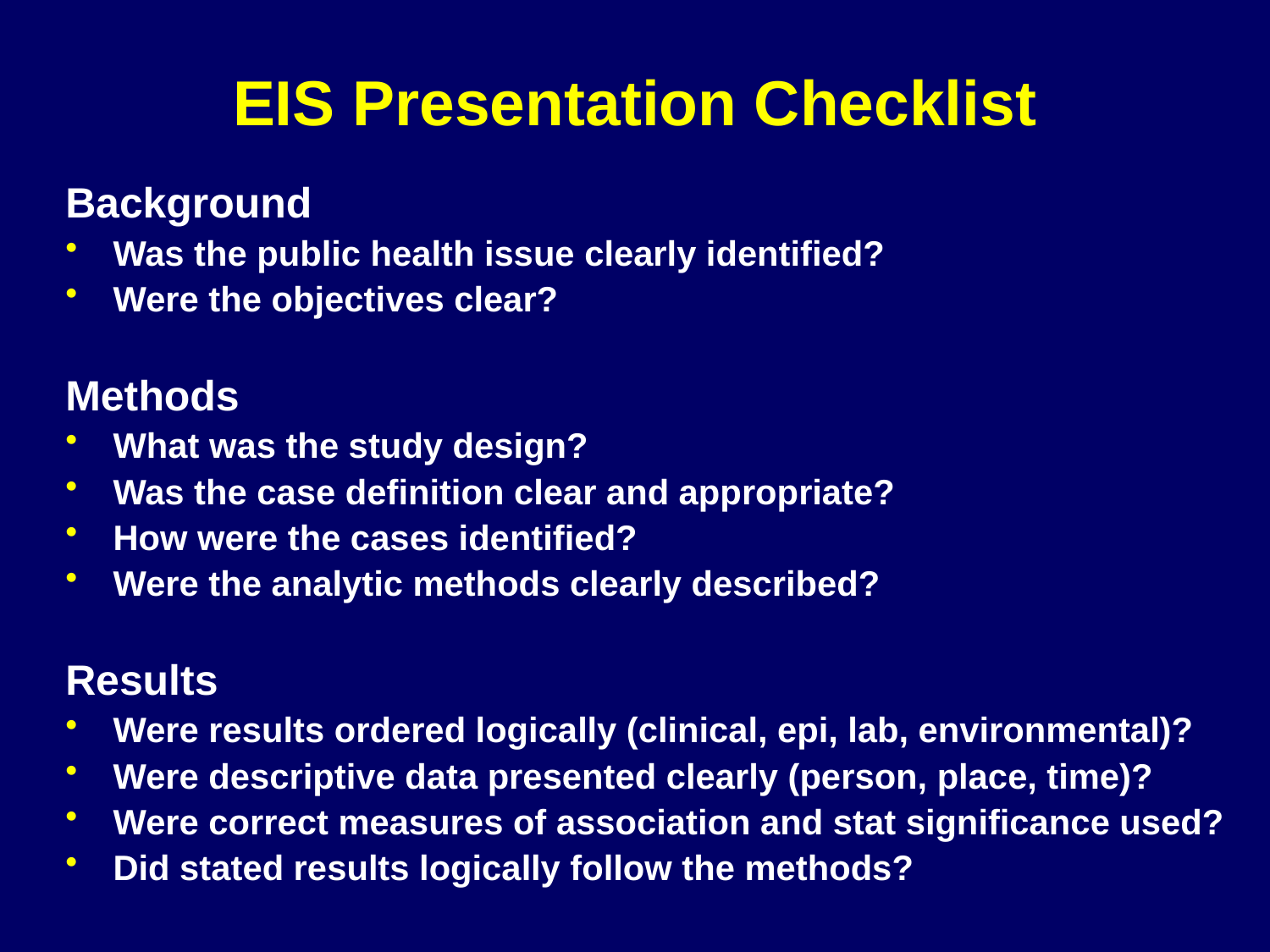

# EIS Presentation Checklist
Background
Was the public health issue clearly identified?
Were the objectives clear?

Methods
What was the study design?
Was the case definition clear and appropriate?
How were the cases identified?
Were the analytic methods clearly described?

Results
Were results ordered logically (clinical, epi, lab, environmental)?
Were descriptive data presented clearly (person, place, time)?
Were correct measures of association and stat significance used?
Did stated results logically follow the methods?